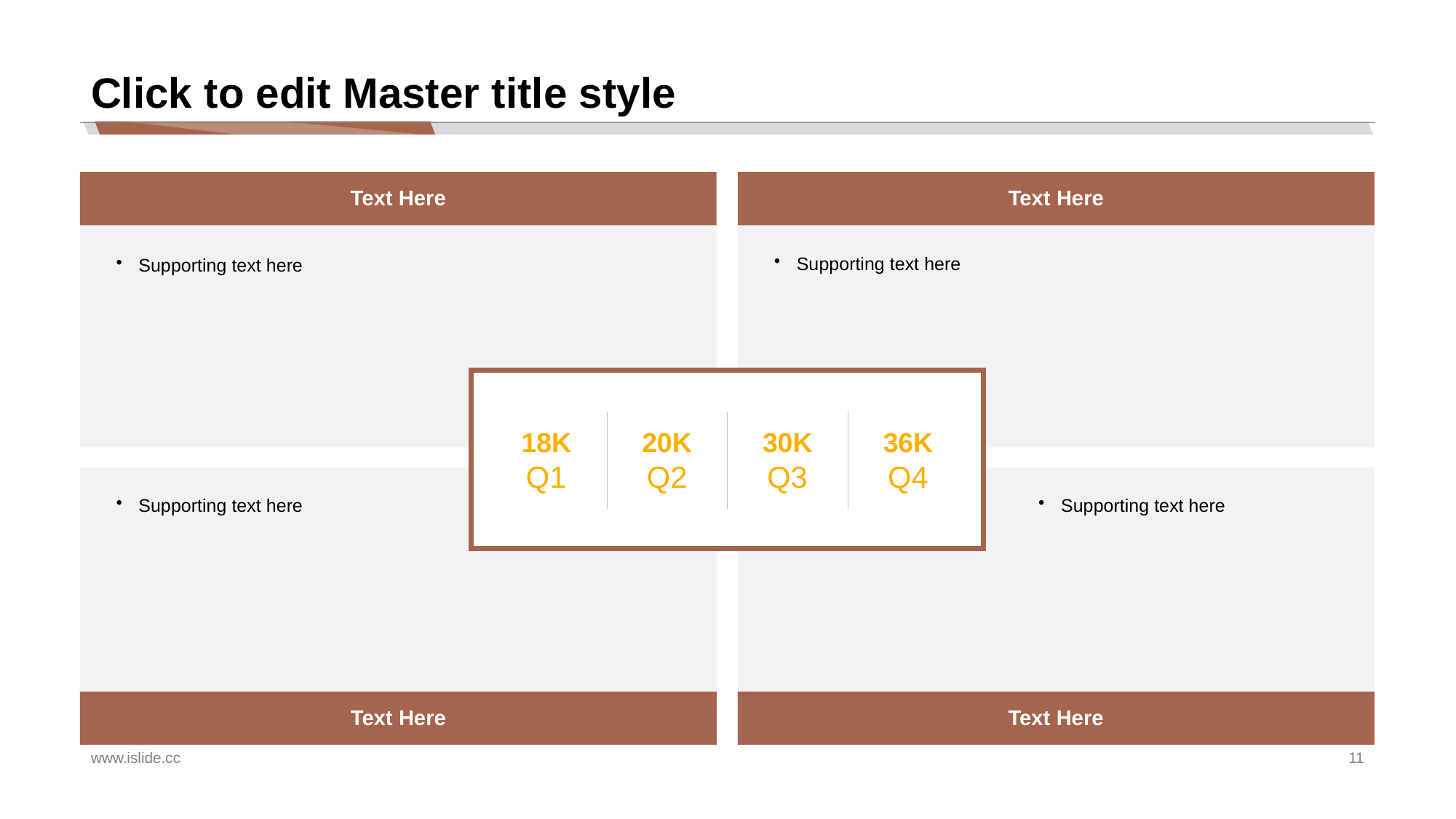

# Click to edit Master title style

Text Here
Text Here
Supporting text here

Supporting text here

18K
Q1
20K
Q2
30K
Q3
36K
Q4

Supporting text here

Supporting text here

Text Here
Text Here
www.islide.cc
11